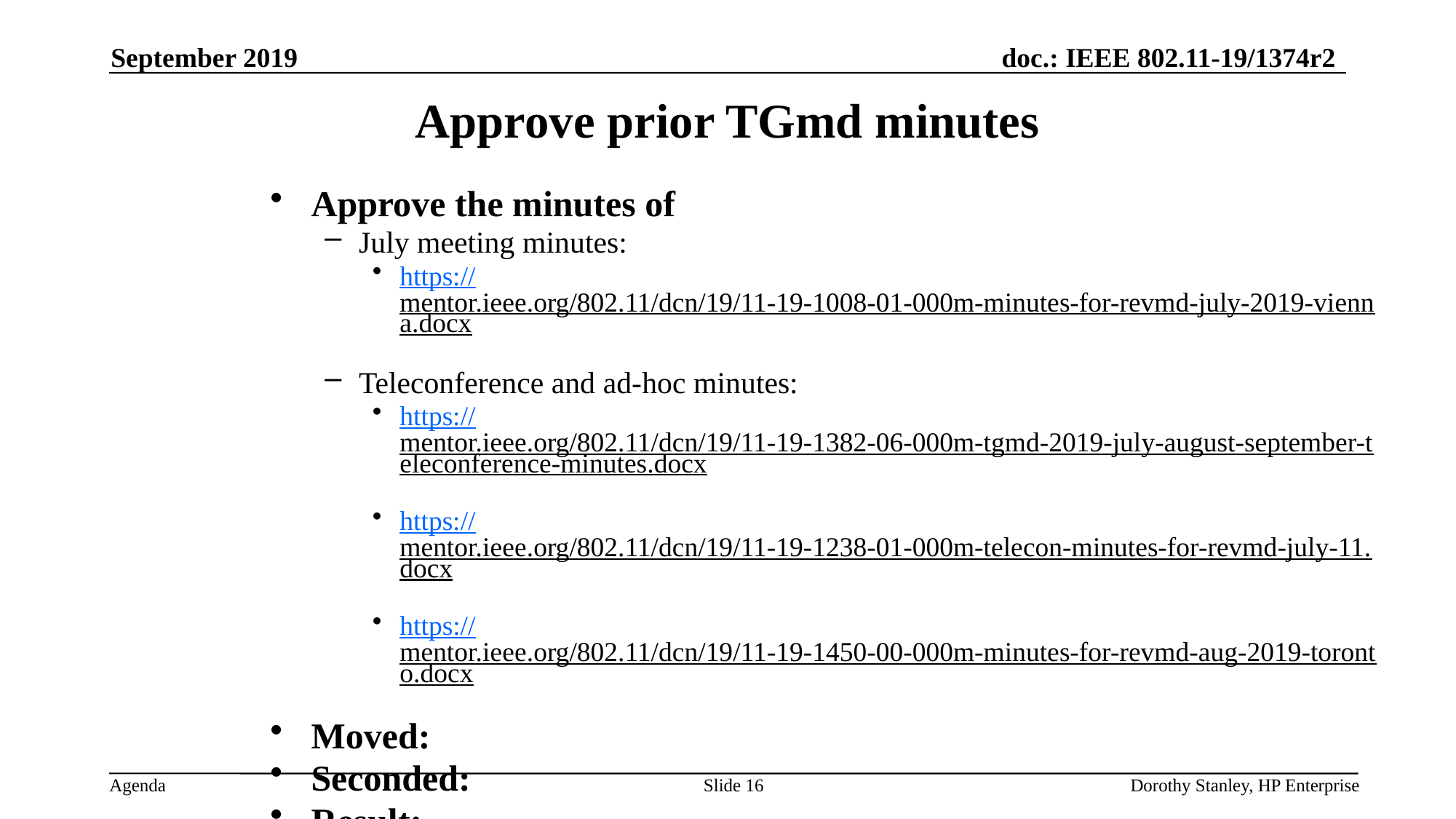

September 2019
Approve prior TGmd minutes
Approve the minutes of
July meeting minutes:
https://mentor.ieee.org/802.11/dcn/19/11-19-1008-01-000m-minutes-for-revmd-july-2019-vienna.docx
Teleconference and ad-hoc minutes:
https://mentor.ieee.org/802.11/dcn/19/11-19-1382-06-000m-tgmd-2019-july-august-september-teleconference-minutes.docx
https://mentor.ieee.org/802.11/dcn/19/11-19-1238-01-000m-telecon-minutes-for-revmd-july-11.docx
https://mentor.ieee.org/802.11/dcn/19/11-19-1450-00-000m-minutes-for-revmd-aug-2019-toronto.docx
Moved:
Seconded:
Result:

Slide 16
Dorothy Stanley, HP Enterprise